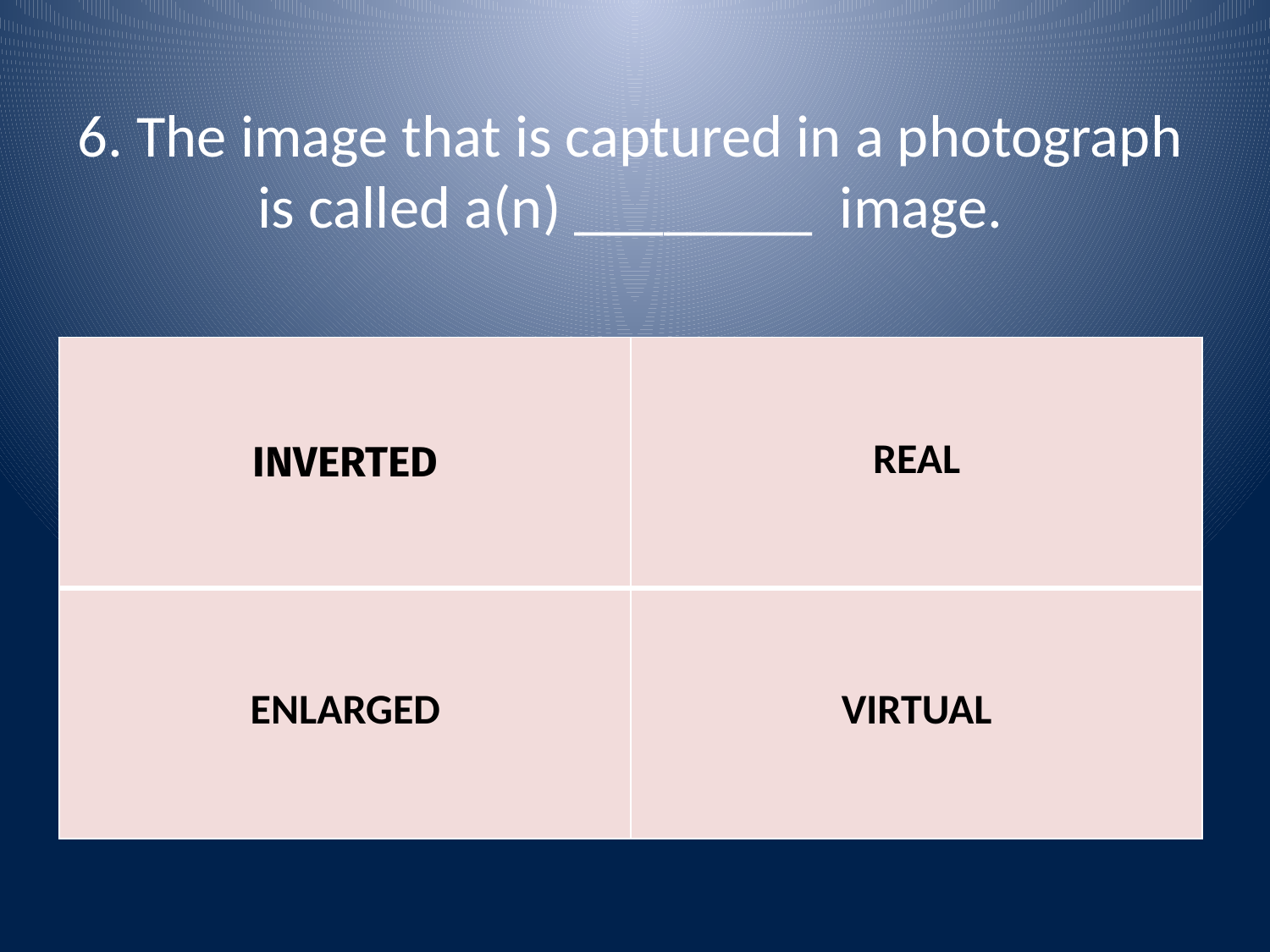

# 6. The image that is captured in a photograph is called a(n) ________  image.
| INVERTED | REAL |
| --- | --- |
| ENLARGED | VIRTUAL |